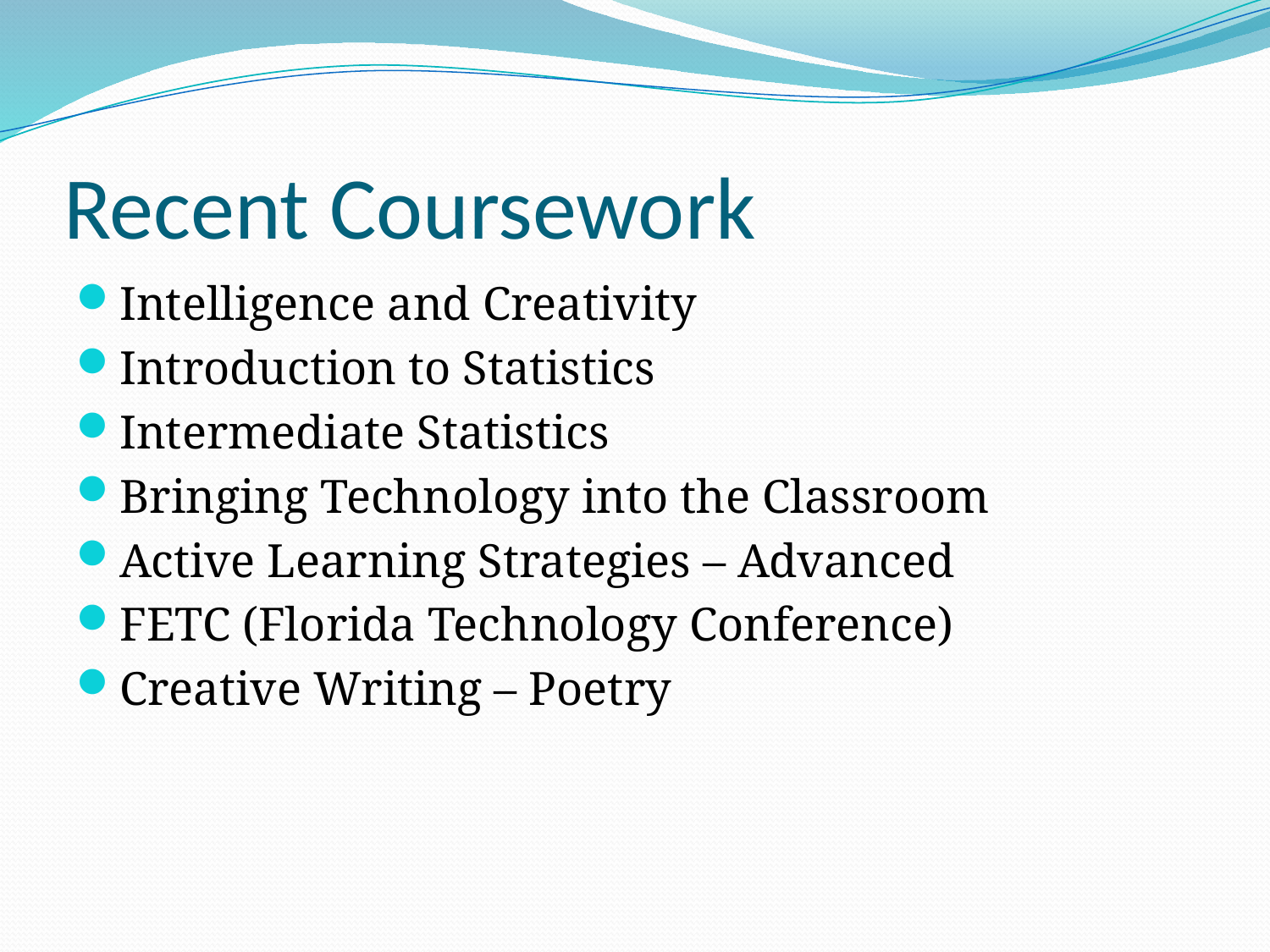

# Recent Coursework
Intelligence and Creativity
Introduction to Statistics
Intermediate Statistics
Bringing Technology into the Classroom
Active Learning Strategies – Advanced
FETC (Florida Technology Conference)
Creative Writing – Poetry